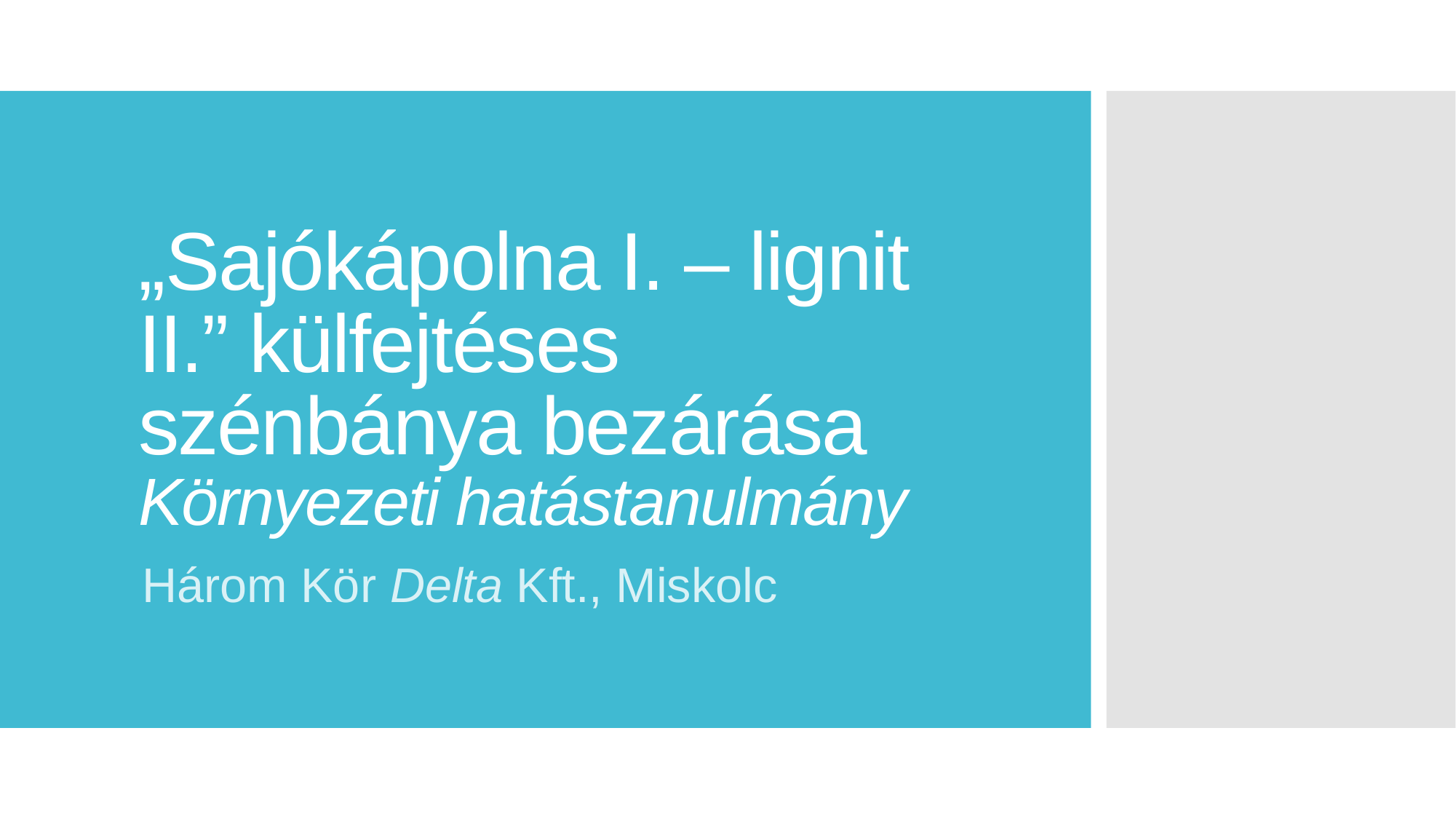

„Sajókápolna I. – lignit II.” külfejtéses szénbánya bezárása
Környezeti hatástanulmány
Három Kör Delta Kft., Miskolc